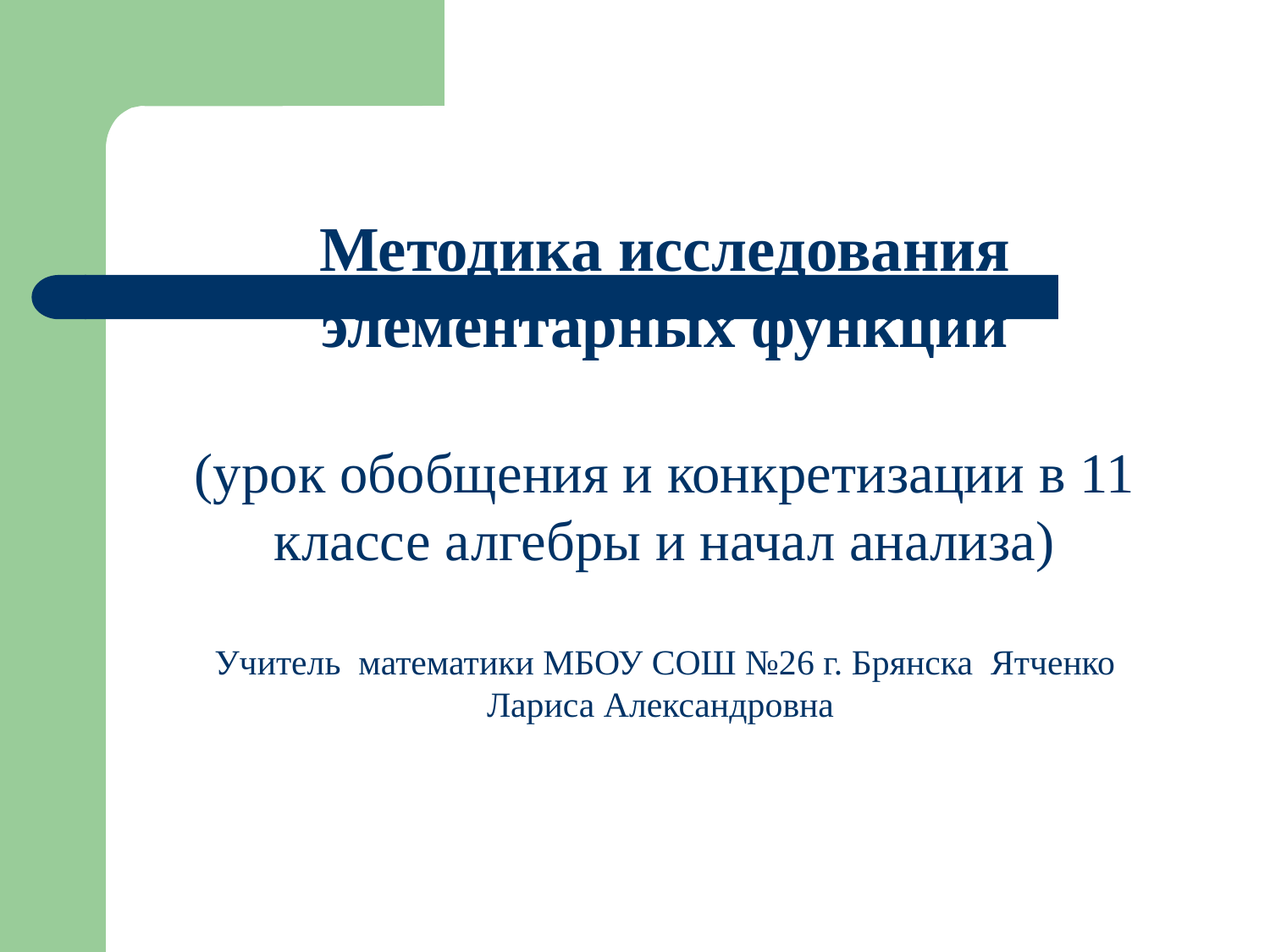

Методика исследования элементарных функций

(урок обобщения и конкретизации в 11 классе алгебры и начал анализа)

Учитель  математики МБОУ СОШ №26 г. Брянска  Ятченко Лариса Александровна